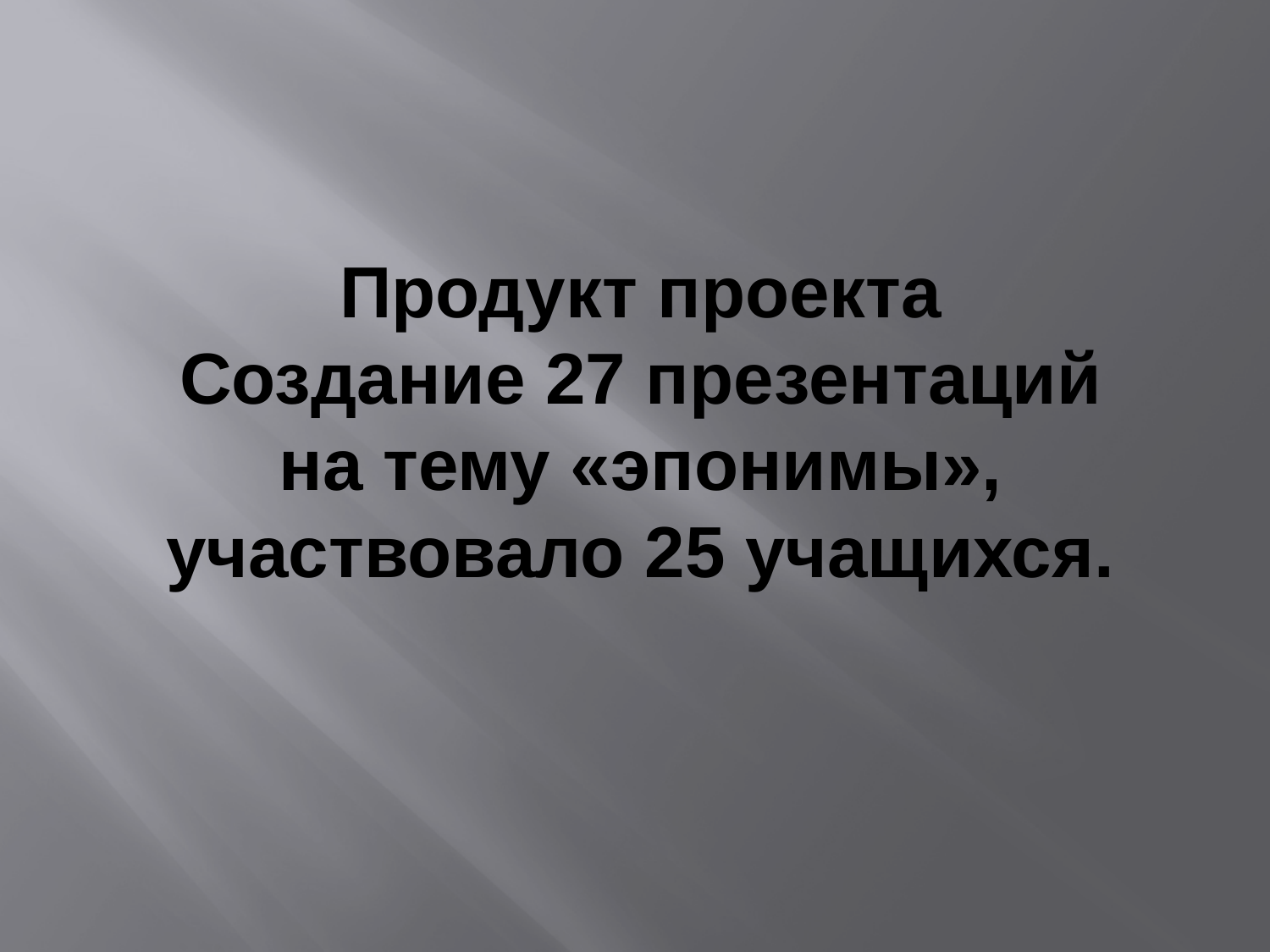

# Продукт проекта Создание 27 презентаций на тему «эпонимы», участвовало 25 учащихся.